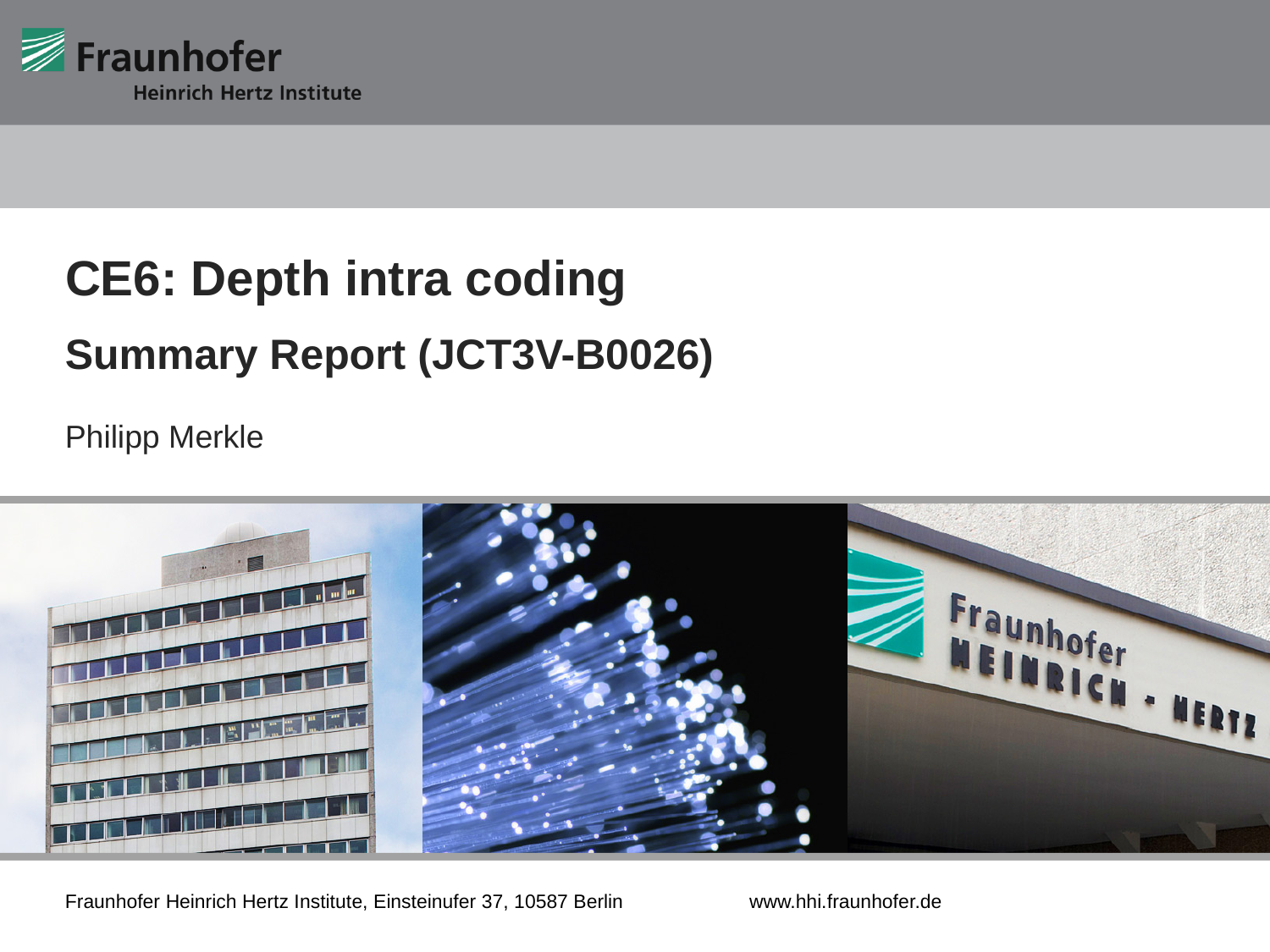

CE6: Depth intra coding
Summary Report (JCT3V-B0026)
Philipp Merkle